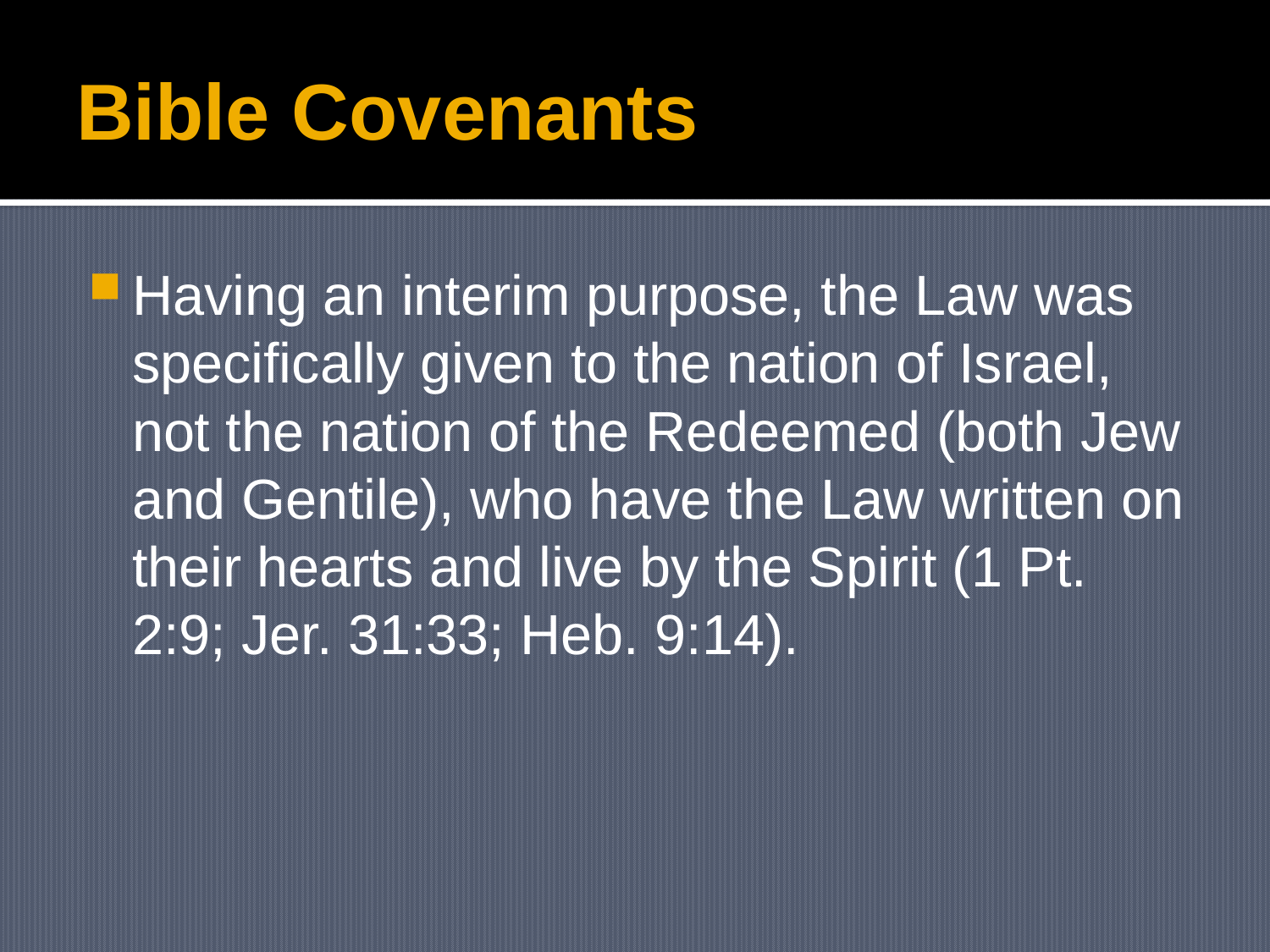

# Bible Covenants
Having an interim purpose, the Law was specifically given to the nation of Israel, not the nation of the Redeemed (both Jew and Gentile), who have the Law written on their hearts and live by the Spirit (1 Pt. 2:9; Jer. 31:33; Heb. 9:14).